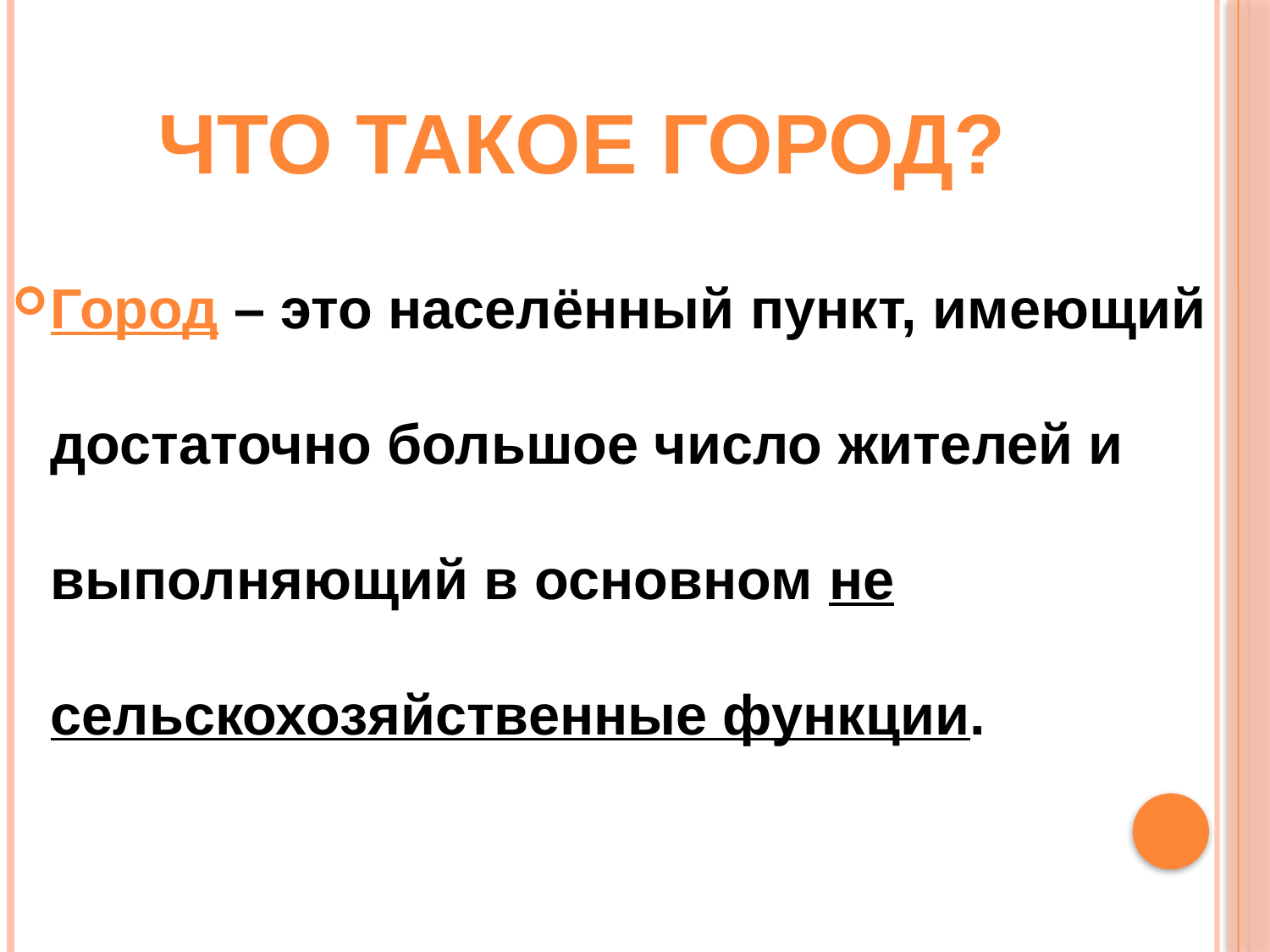

# Что такое город?
Город – это населённый пункт, имеющий достаточно большое число жителей и выполняющий в основном не сельскохозяйственные функции.